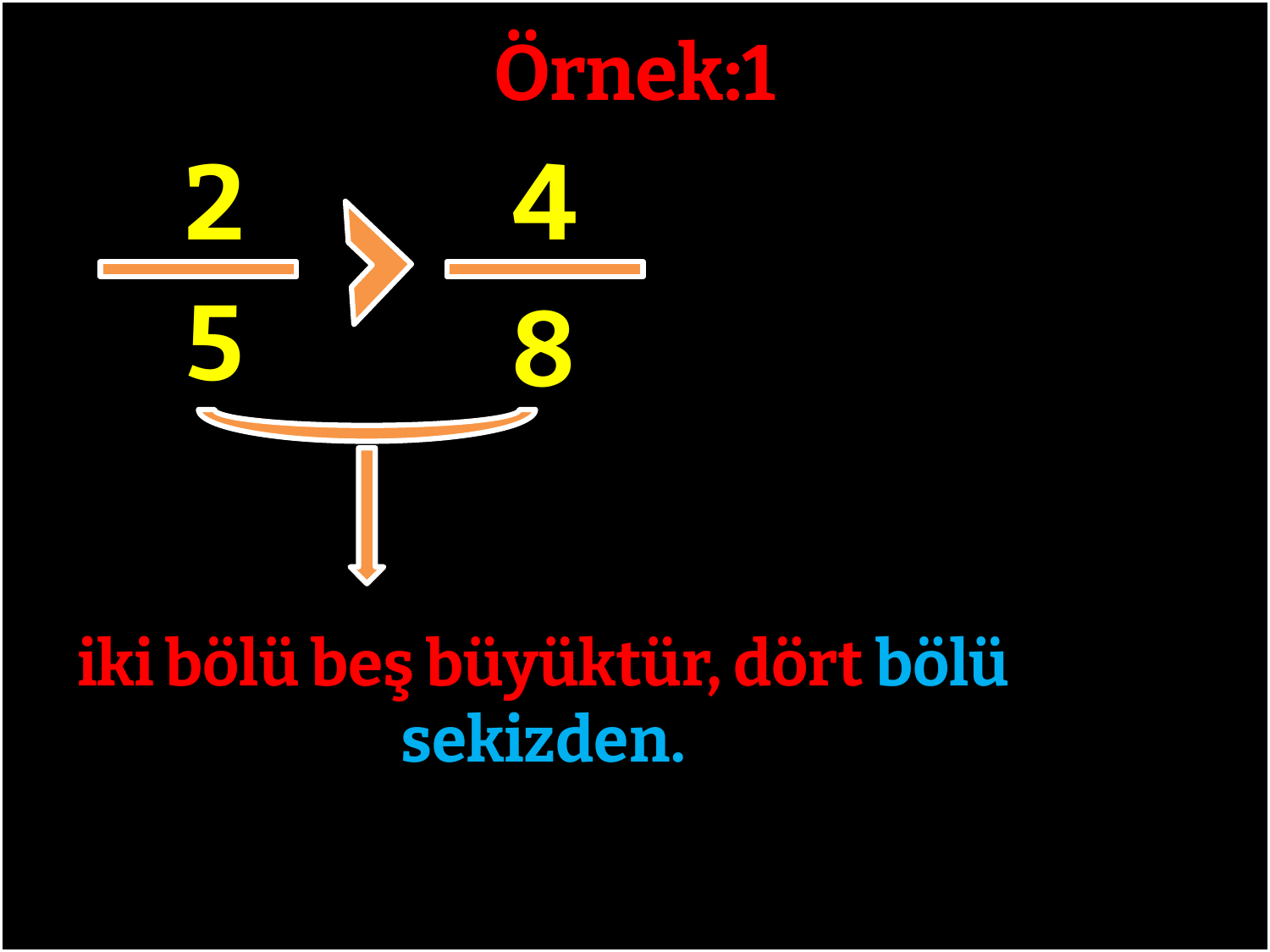

Örnek:1
2
4

5
8
#

iki bölü beş büyüktür, dört bölü sekizden.